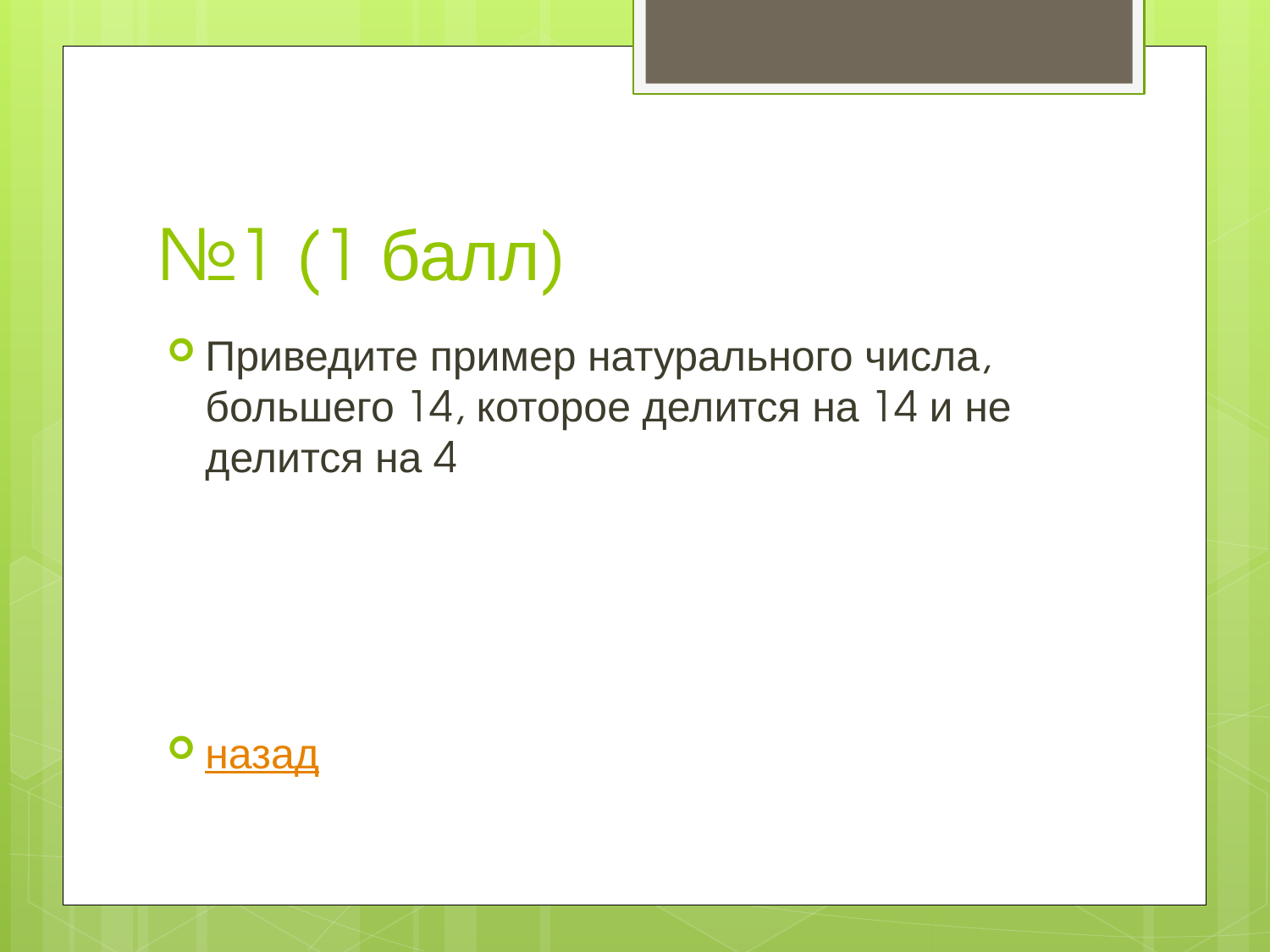

# №1 (1 балл)
Приведите пример натурального числа, большего 14, которое делится на 14 и не делится на 4

назад